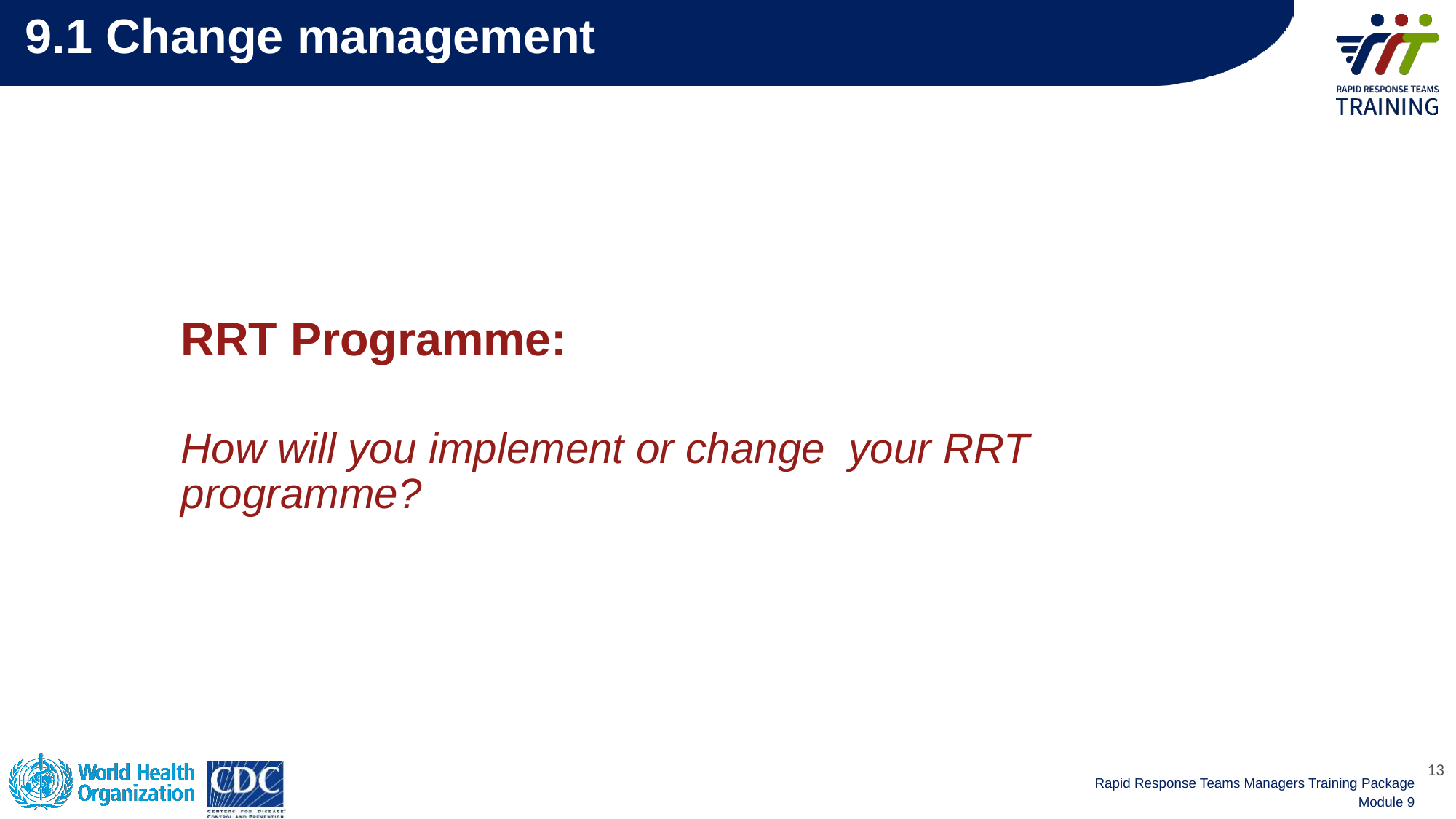

9.1 Change management
# RRT Programme: How will you implement or change  your RRT programme?
13